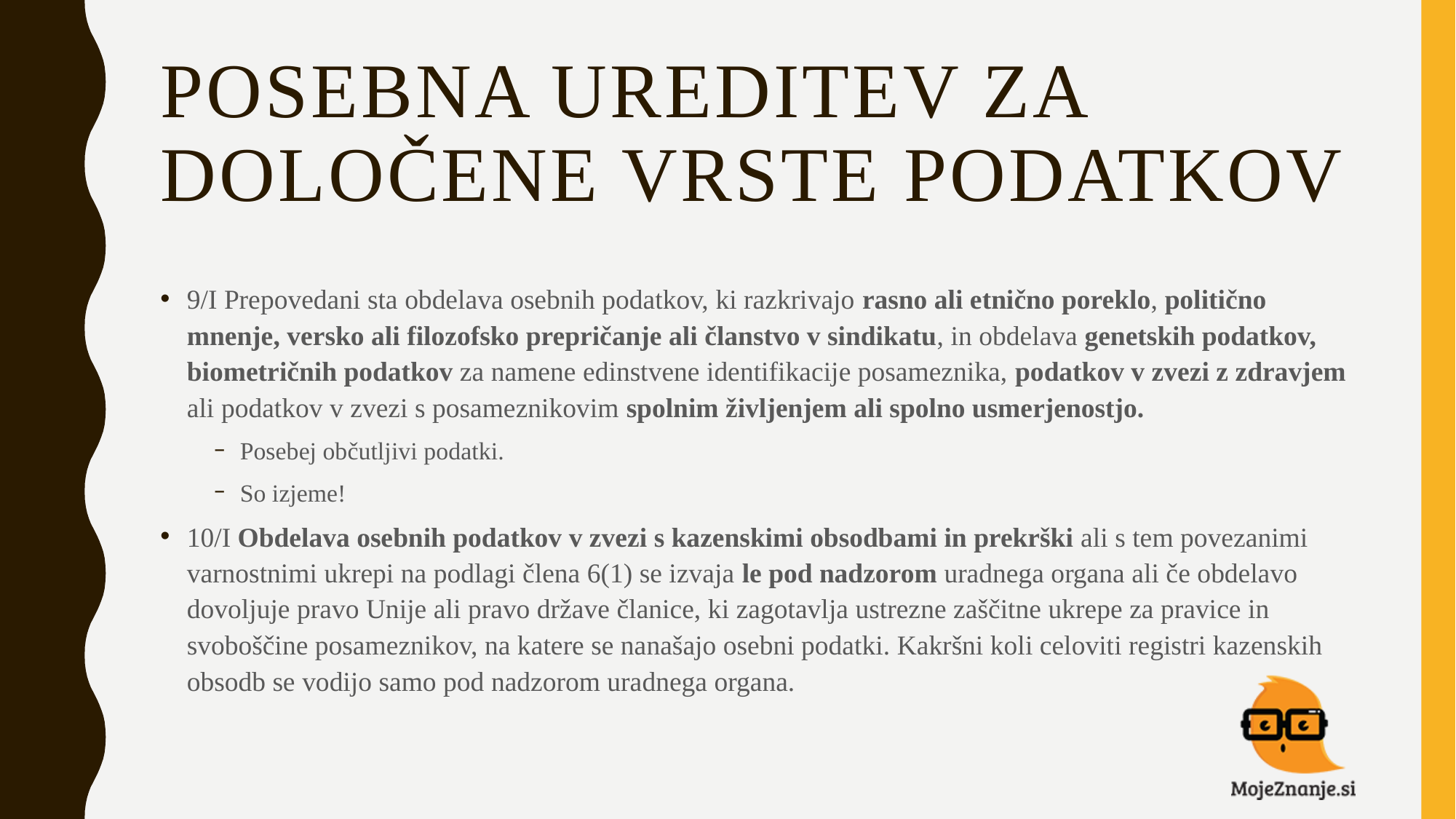

# POSEBNA UREDITEV ZA DOLOČENE VRSTE PODATKOV
9/I Prepovedani sta obdelava osebnih podatkov, ki razkrivajo rasno ali etnično poreklo, politično mnenje, versko ali filozofsko prepričanje ali članstvo v sindikatu, in obdelava genetskih podatkov, biometričnih podatkov za namene edinstvene identifikacije posameznika, podatkov v zvezi z zdravjem ali podatkov v zvezi s posameznikovim spolnim življenjem ali spolno usmerjenostjo.
Posebej občutljivi podatki.
So izjeme!
10/I Obdelava osebnih podatkov v zvezi s kazenskimi obsodbami in prekrški ali s tem povezanimi varnostnimi ukrepi na podlagi člena 6(1) se izvaja le pod nadzorom uradnega organa ali če obdelavo dovoljuje pravo Unije ali pravo države članice, ki zagotavlja ustrezne zaščitne ukrepe za pravice in svoboščine posameznikov, na katere se nanašajo osebni podatki. Kakršni koli celoviti registri kazenskih obsodb se vodijo samo pod nadzorom uradnega organa.